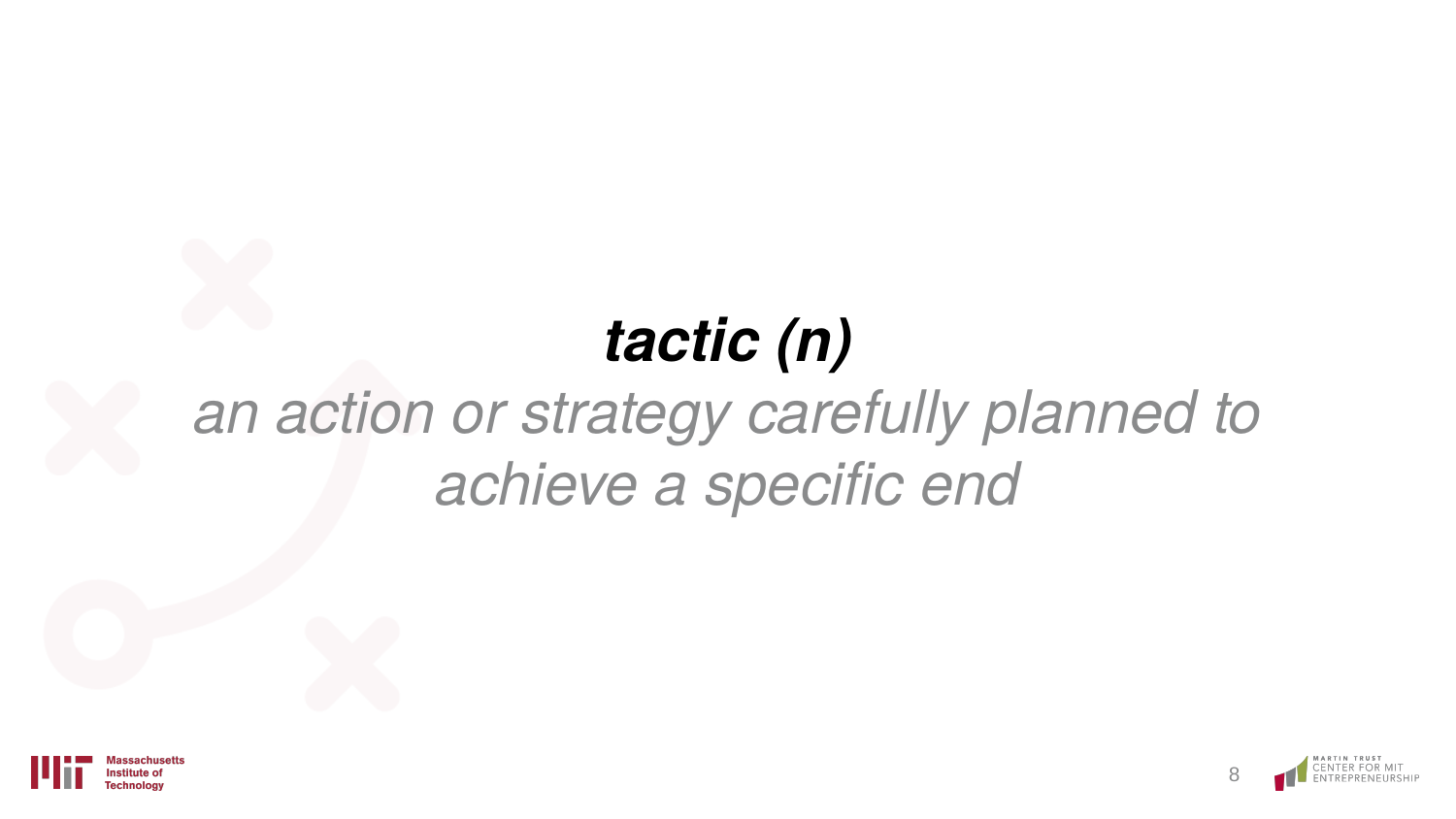

# tactic (n)
an action or strategy carefully planned to achieve a specific end
8